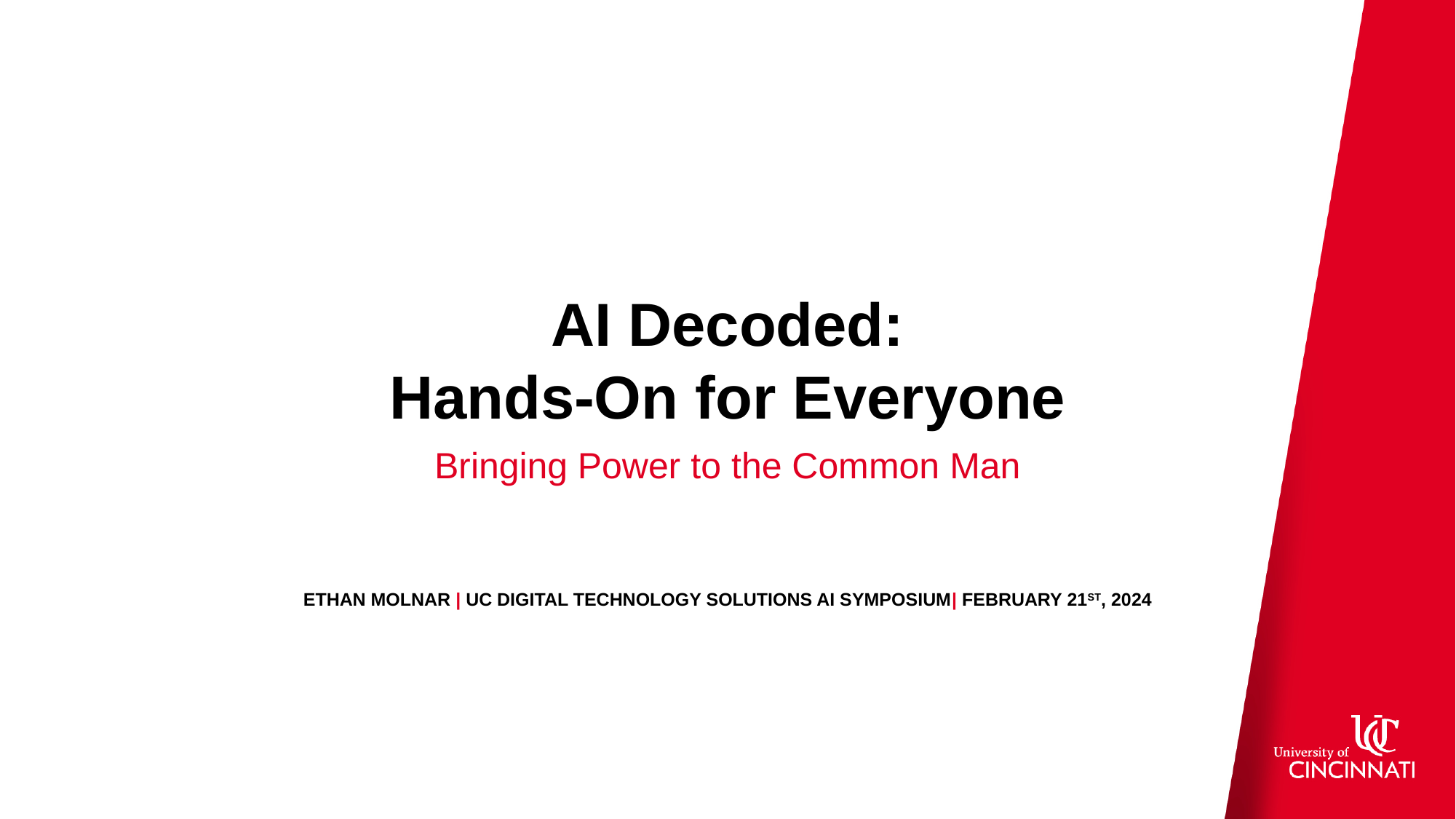

# AI Decoded: Hands-On for Everyone
Bringing Power to the Common Man
ethan Molnar | UC Digital Technology Solutions AI Symposium| February 21st, 2024